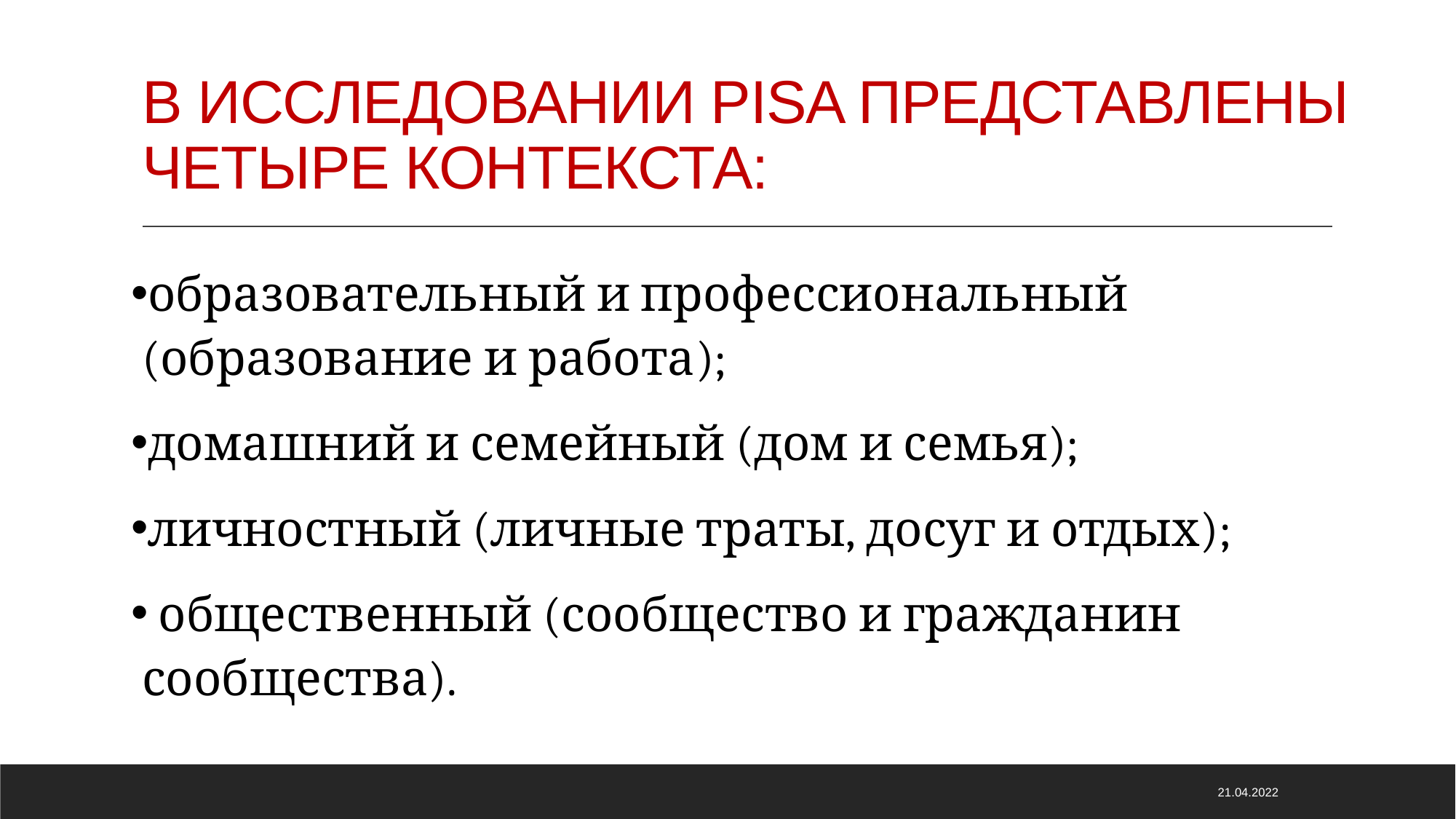

# В ИССЛЕДОВАНИИ PISA ПРЕДСТАВЛЕНЫ ЧЕТЫРЕ КОНТЕКСТА:
образовательный и профессиональный (образование и работа);
домашний и семейный (дом и семья);
личностный (личные траты, досуг и отдых);
 общественный (сообщество и гражданин сообщества).
21.04.2022